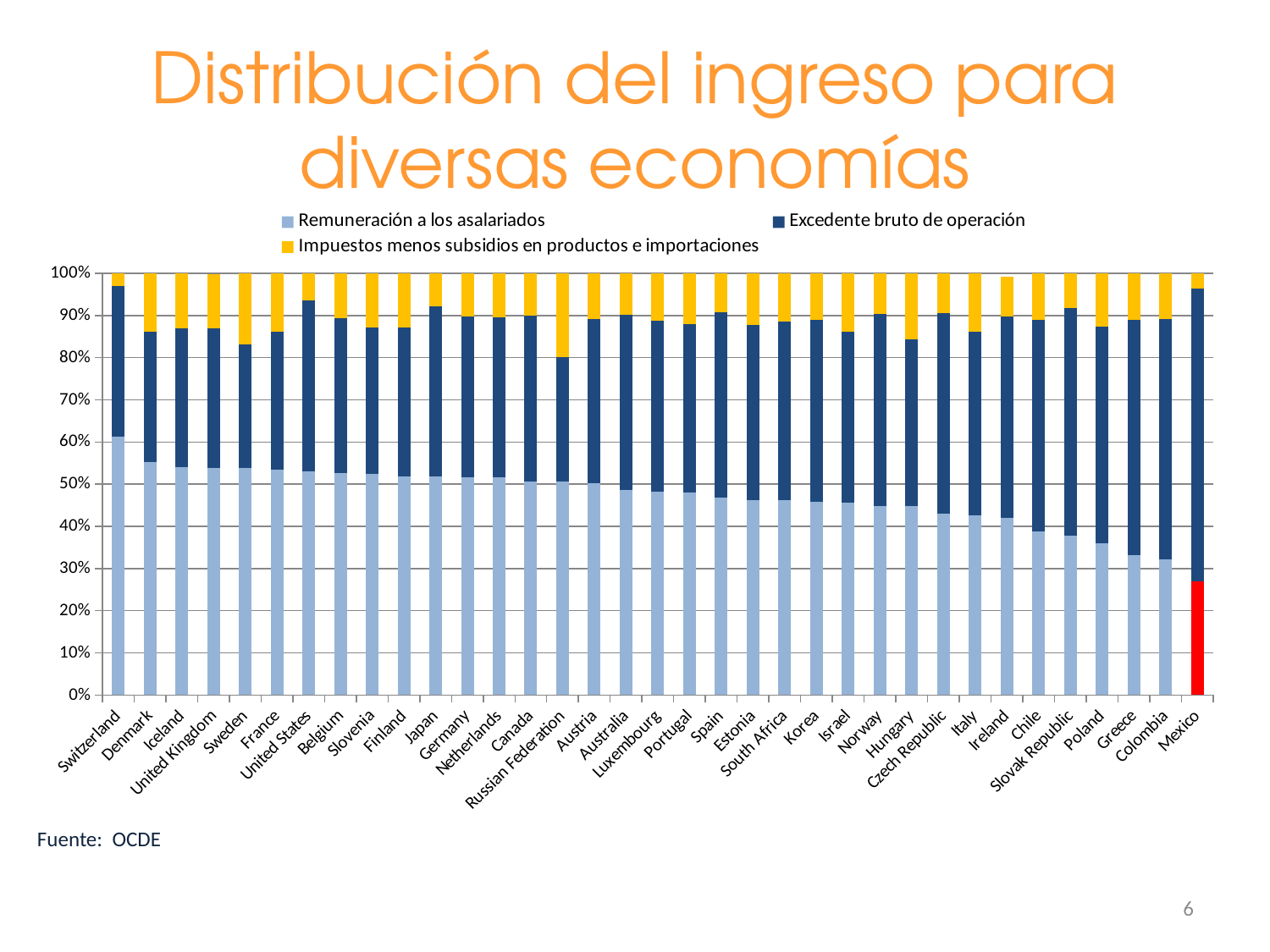

# Distribución del ingreso para diversas economías

### Chart

| Category | Remuneración a los asalariados | Excedente bruto de operación | Impuestos menos subsidios en productos e importaciones |
|---|---|---|---|
| Switzerland | 0.6121688377361901 | 0.35735217071381603 | 0.030478991549996042 |
| Denmark | 0.5519719190921036 | 0.3093818847907144 | 0.13864619611718387 |
| Iceland | 0.5398789641109595 | 0.33006916355993976 | 0.13005187232910168 |
| United Kingdom | 0.5390990204791422 | 0.33072320274124734 | 0.1287333604976854 |
| Sweden | 0.5382246826429997 | 0.29278569031996815 | 0.1689896270370332 |
| France | 0.5338228289579864 | 0.32851316934147523 | 0.1376640017005397 |
| United States | 0.5306378735087369 | 0.40481144503404315 | 0.06559718306391046 |
| Belgium | 0.5260767536157857 | 0.36853601949703607 | 0.10538988750891308 |
| Slovenia | 0.5241869883928716 | 0.3475559072914929 | 0.12825710431563572 |
| Finland | 0.5188146607746296 | 0.35298674291655907 | 0.12819859630881175 |
| Japan | 0.5187217786592061 | 0.4036503663853744 | 0.07896160451824291 |
| Germany | 0.5160141014101406 | 0.38104560456045666 | 0.10294029402940294 |
| Netherlands | 0.5158858607330088 | 0.38037634857125774 | 0.1037377906957343 |
| Canada | 0.5073850240141717 | 0.3915620448063069 | 0.1013463430930341 |
| Russian Federation | 0.5056783543293096 | 0.29623074321037185 | 0.1980909024603192 |
| Austria | 0.5024492109178488 | 0.38864709273152376 | 0.10890369635062729 |
| Australia | 0.4870221008530974 | 0.41415614237264603 | 0.09892233771134325 |
| Luxembourg | 0.4820983368206198 | 0.4061927685016473 | 0.11170889467773255 |
| Portugal | 0.48077554367641917 | 0.39840249437638864 | 0.12082196194719316 |
| Spain | 0.4688787005272634 | 0.43954748906759067 | 0.09157381040514768 |
| Estonia | 0.46306089276361 | 0.41445820165940894 | 0.1224809056344044 |
| South Africa | 0.46244416976215286 | 0.42296223614040307 | 0.11459359409744552 |
| Korea | 0.45846410042912955 | 0.4310396519496305 | 0.1104962476212408 |
| Israel | 0.4556164514958734 | 0.4061457544887116 | 0.13823779391474633 |
| Norway | 0.4490299505934153 | 0.45520371106292234 | 0.09577768274454747 |
| Hungary | 0.44788279182010077 | 0.39667773192078765 | 0.1554394762591138 |
| Czech Republic | 0.43050100287941123 | 0.475065042853138 | 0.09443395426745078 |
| Italy | 0.42698510715163346 | 0.4337453881608024 | 0.13926950468756524 |
| Ireland | 0.42092003797764693 | 0.47767547836595564 | 0.09318710455559477 |
| Chile | 0.38887122145554176 | 0.5008357403479654 | 0.1102930381193322 |
| Slovak Republic | 0.37853339941673525 | 0.5392912517166749 | 0.08217534886659009 |
| Poland | 0.3605931677835703 | 0.5140336436608377 | 0.12537318855559274 |
| Greece | 0.33267047650502063 | 0.5578570695725297 | 0.10947245392245065 |
| Colombia | 0.32238921256730585 | 0.5691593995560846 | 0.10845138787661122 |
| Mexico | 0.26988841415516546 | 0.6937560919686776 | 0.03635549387615773 |
Fuente:  OCDE
6